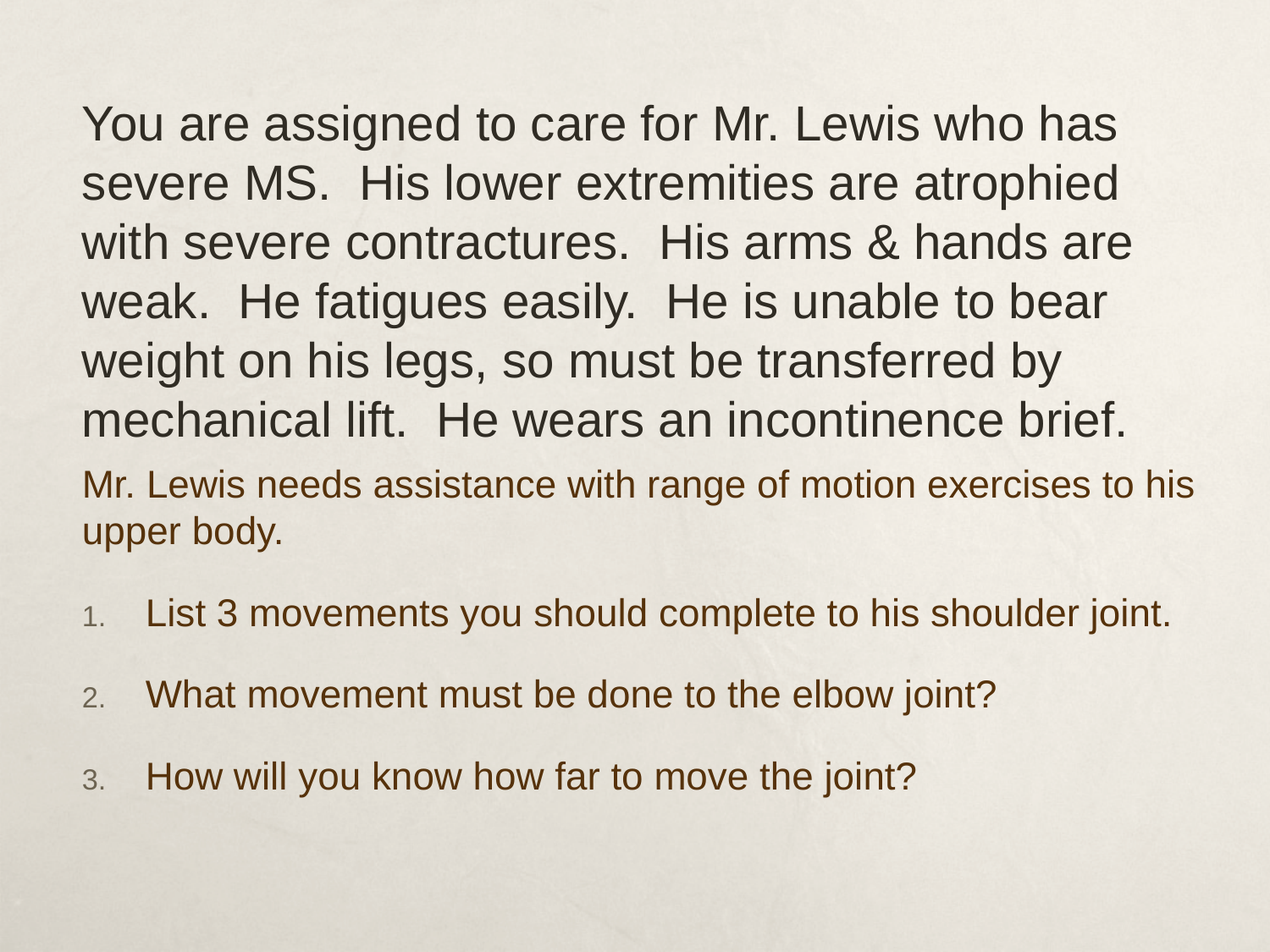

# You are assigned to care for Mr. Lewis who has severe MS.  His lower extremities are atrophied with severe contractures.  His arms & hands are weak.  He fatigues easily.  He is unable to bear weight on his legs, so must be transferred by mechanical lift.  He wears an incontinence brief.
Mr. Lewis needs assistance with range of motion exercises to his upper body.
List 3 movements you should complete to his shoulder joint.
What movement must be done to the elbow joint?
How will you know how far to move the joint?